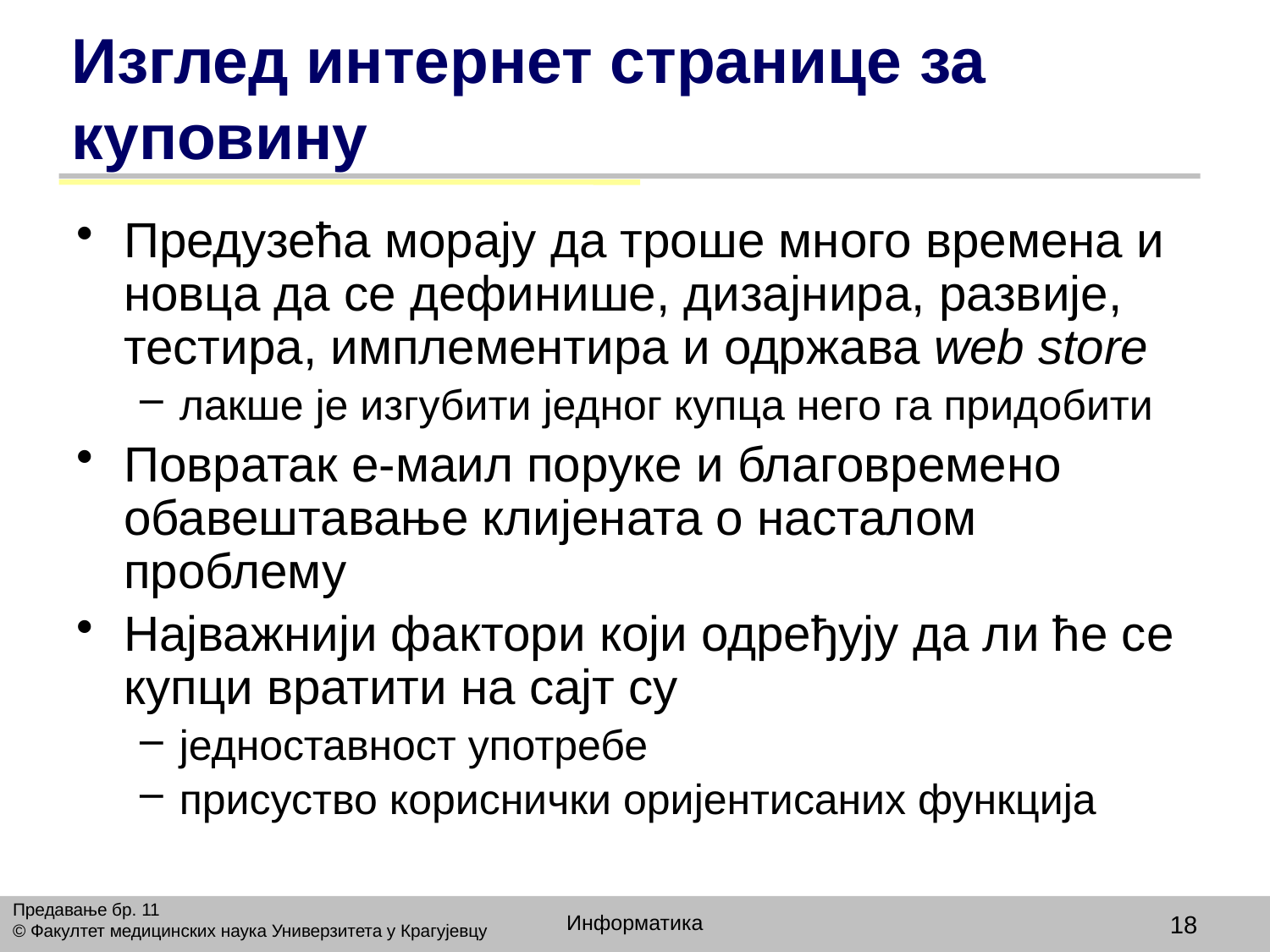

# Изглед интернет странице за куповину
Предузећа морају да троше много времена и новца да се дефинише, дизајнира, развије, тестира, имплементира и одржава web store
лакше је изгубити једног купца него га придобити
Повратак е-маил поруке и благовремено обавештавање клијената о насталом проблему
Најважнији фактори који одређују да ли ће се купци вратити на сајт су
једноставност употребе
присуство кориснички оријентисаних функција
Предавање бр. 11
© Факултет медицинских наука Универзитета у Крагујевцу
Информатика
18